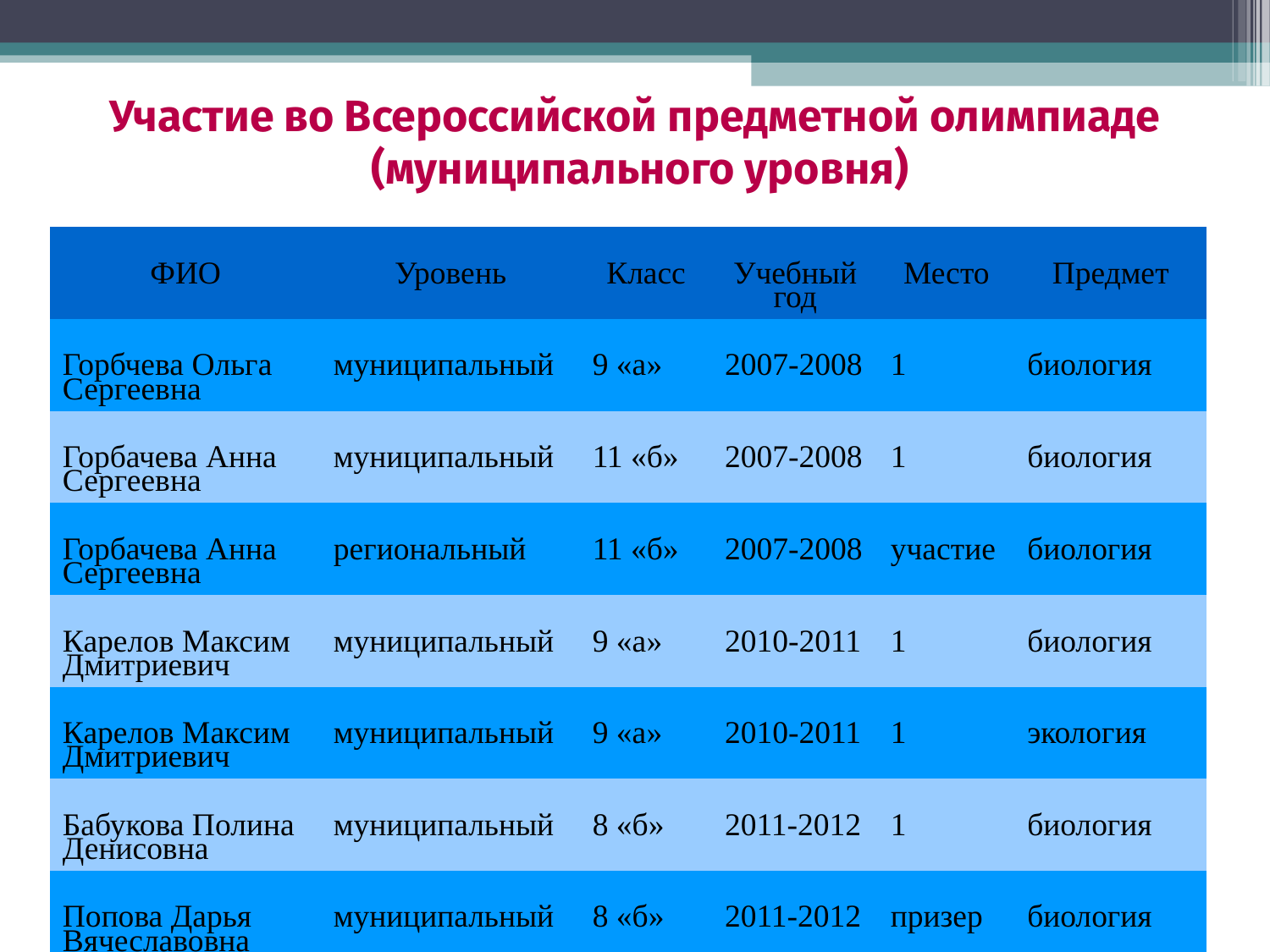

Участие во Всероссийской предметной олимпиаде
 (муниципального уровня)
| ФИО | Уровень | Класс | Учебный год | Место | Предмет |
| --- | --- | --- | --- | --- | --- |
| Горбчева Ольга Сергеевна | муниципальный | 9 «а» | 2007-2008 | 1 | биология |
| Горбачева Анна Сергеевна | муниципальный | 11 «б» | 2007-2008 | 1 | биология |
| Горбачева Анна Сергеевна | региональный | 11 «б» | 2007-2008 | участие | биология |
| Карелов Максим Дмитриевич | муниципальный | 9 «а» | 2010-2011 | 1 | биология |
| Карелов Максим Дмитриевич | муниципальный | 9 «а» | 2010-2011 | 1 | экология |
| Бабукова Полина Денисовна | муниципальный | 8 «б» | 2011-2012 | 1 | биология |
| Попова Дарья Вячеславовна | муниципальный | 8 «б» | 2011-2012 | призер | биология |